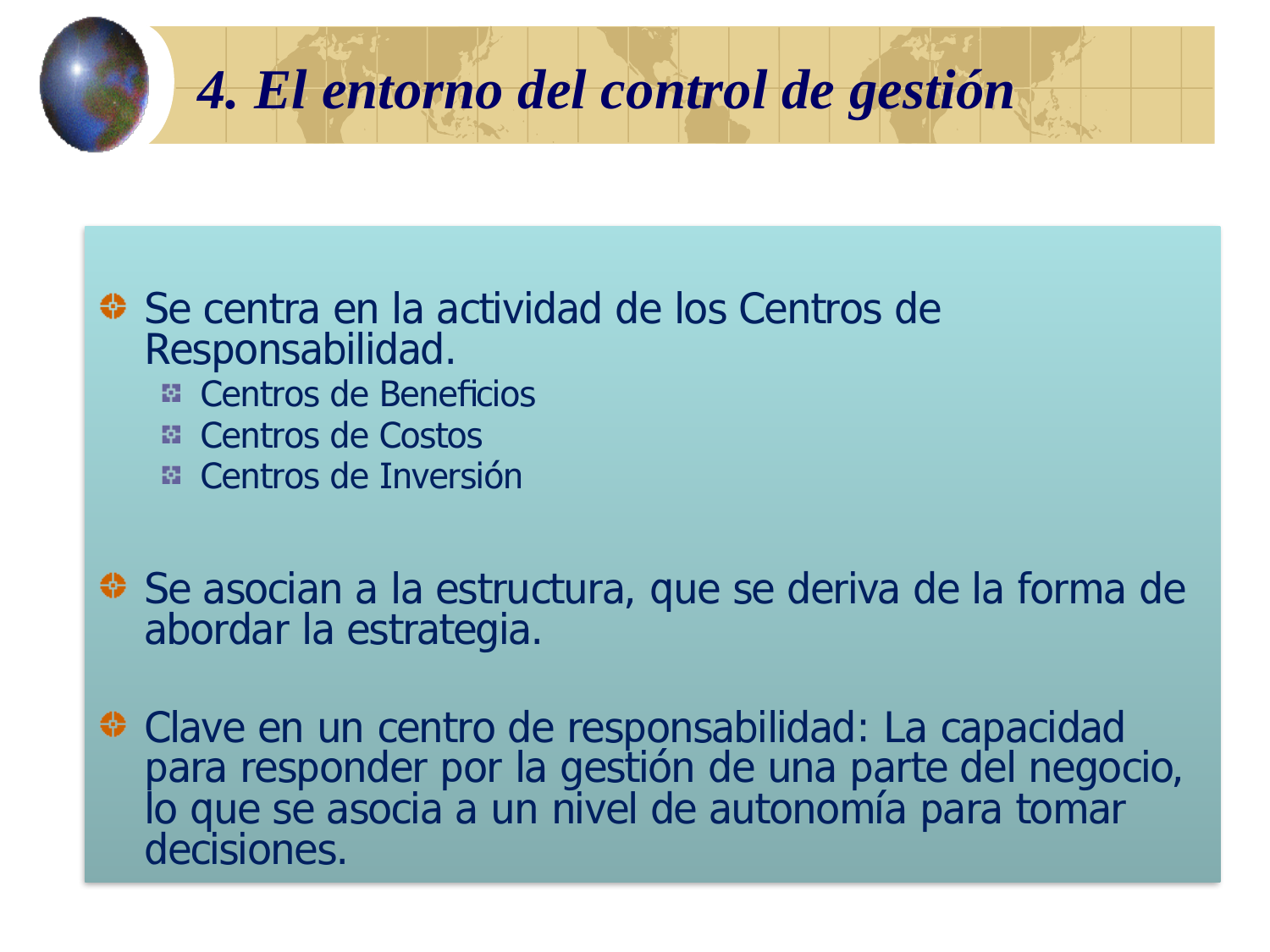

# 4. El entorno del control de gestión

Se centra en la actividad de los Centros de Responsabilidad.
Centros de Beneficios
Centros de Costos
Centros de Inversión

Se asocian a la estructura, que se deriva de la forma de abordar la estrategia.

Clave en un centro de responsabilidad: La capacidad para responder por la gestión de una parte del negocio, lo que se asocia a un nivel de autonomía para tomar decisiones.